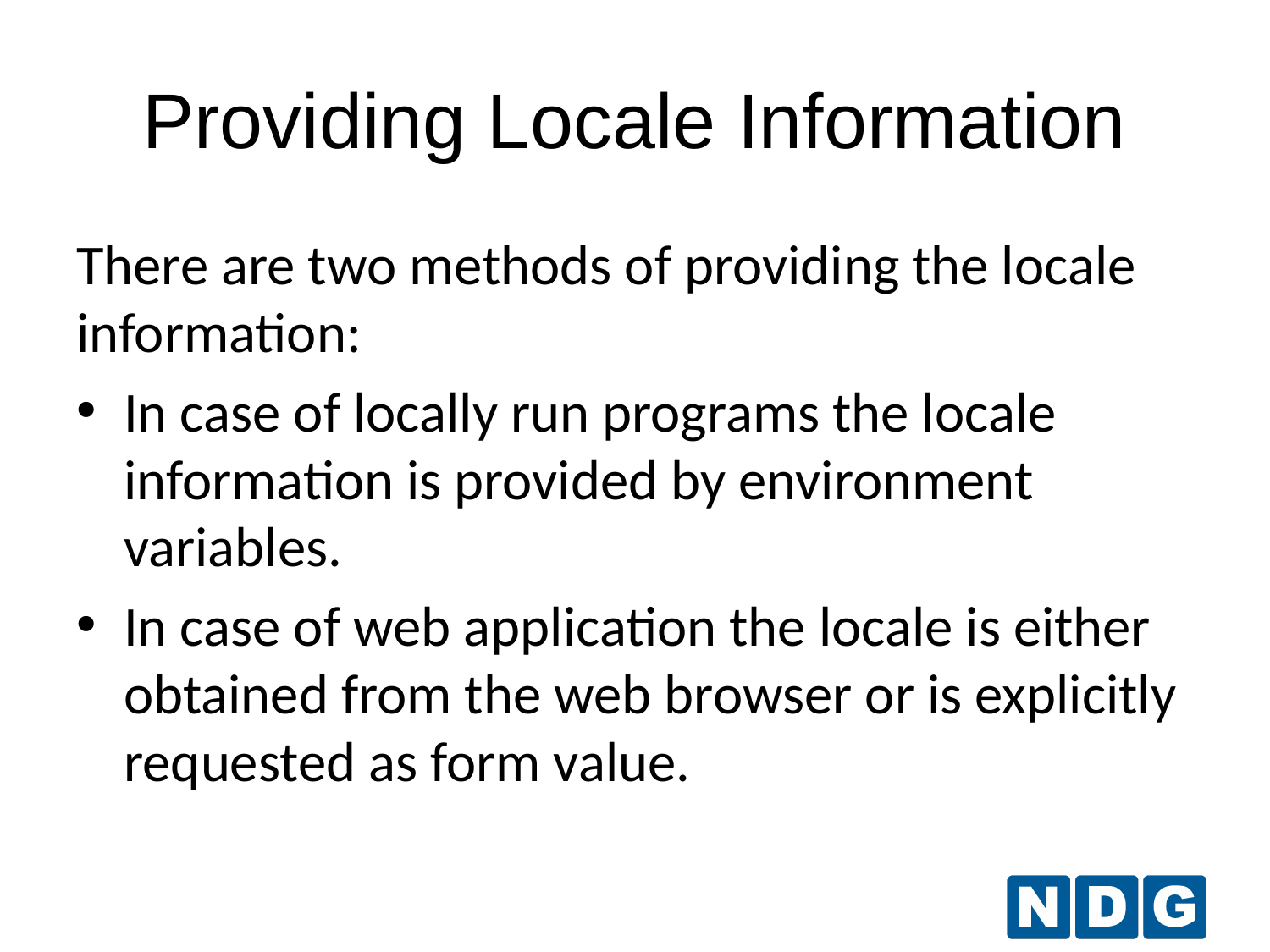

Providing Locale Information
There are two methods of providing the locale information:
In case of locally run programs the locale information is provided by environment variables.
In case of web application the locale is either obtained from the web browser or is explicitly requested as form value.